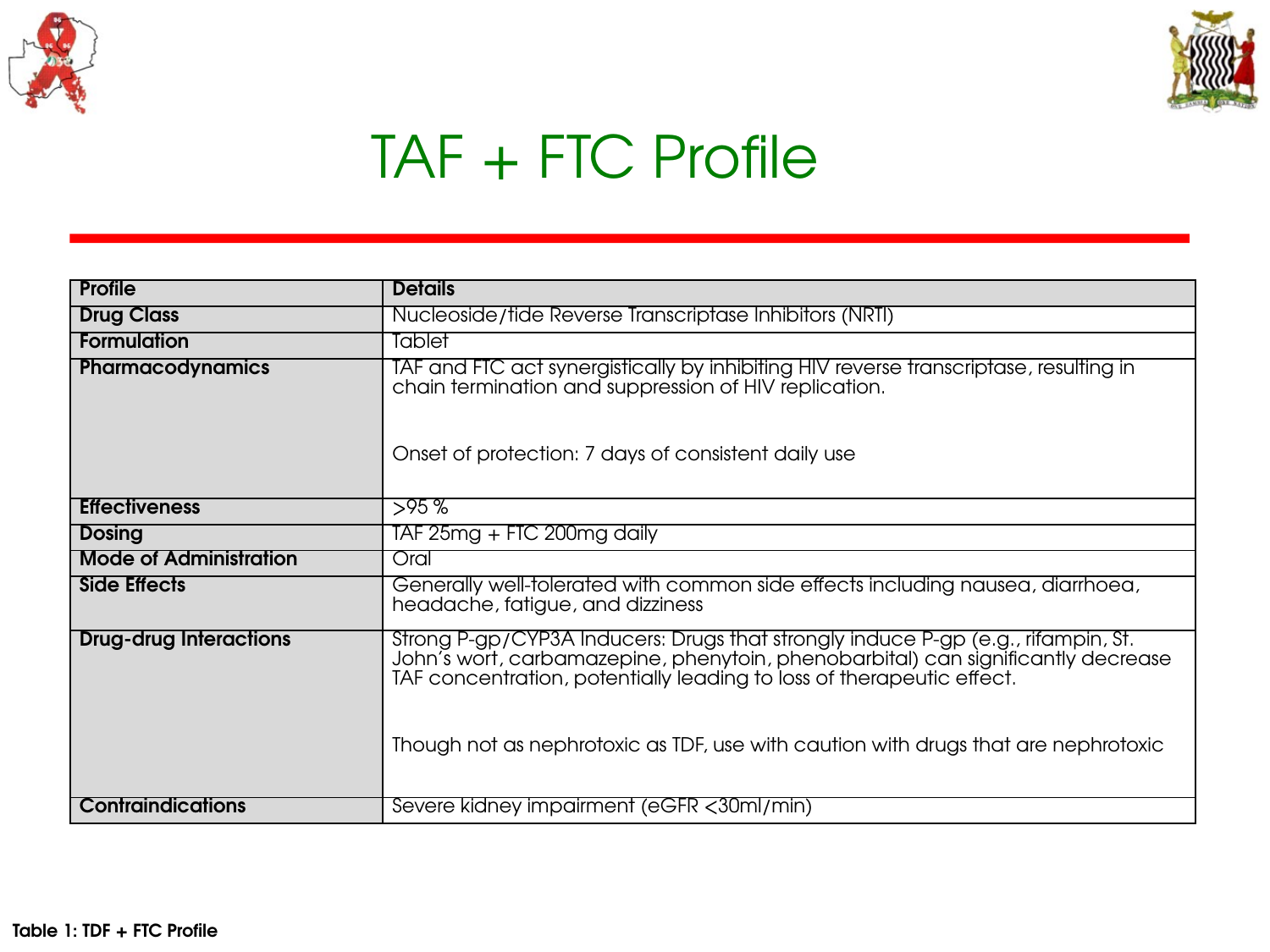

TAF + FTC Profile
| Profile | Details |
| --- | --- |
| Drug Class | Nucleoside/tide Reverse Transcriptase Inhibitors (NRTI) |
| Formulation | Tablet |
| Pharmacodynamics | TAF and FTC act synergistically by inhibiting HIV reverse transcriptase, resulting in chain termination and suppression of HIV replication.   Onset of protection: 7 days of consistent daily use |
| Effectiveness | >95 % |
| Dosing | TAF 25mg + FTC 200mg daily |
| Mode of Administration | Oral |
| Side Effects | Generally well-tolerated with common side effects including nausea, diarrhoea, headache, fatigue, and dizziness |
| Drug-drug Interactions | Strong P-gp/CYP3A Inducers: Drugs that strongly induce P-gp (e.g., rifampin, St. John’s wort, carbamazepine, phenytoin, phenobarbital) can significantly decrease TAF concentration, potentially leading to loss of therapeutic effect.   Though not as nephrotoxic as TDF, use with caution with drugs that are nephrotoxic |
| Contraindications | Severe kidney impairment (eGFR <30ml/min) |
Table 1: TDF + FTC Profile